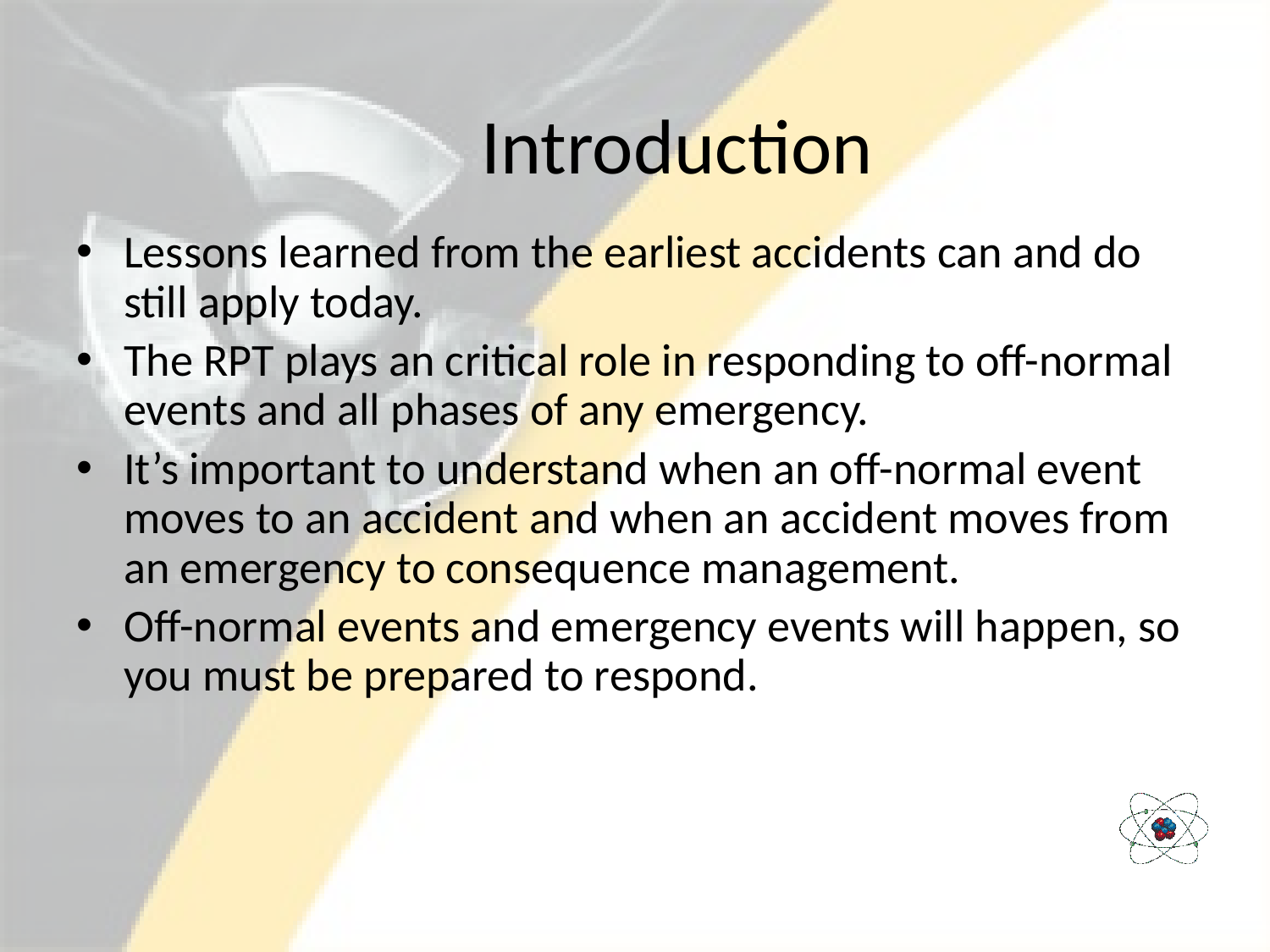

# Introduction
Lessons learned from the earliest accidents can and do still apply today.
The RPT plays an critical role in responding to off-normal events and all phases of any emergency.
It’s important to understand when an off-normal event moves to an accident and when an accident moves from an emergency to consequence management.
Off-normal events and emergency events will happen, so you must be prepared to respond.